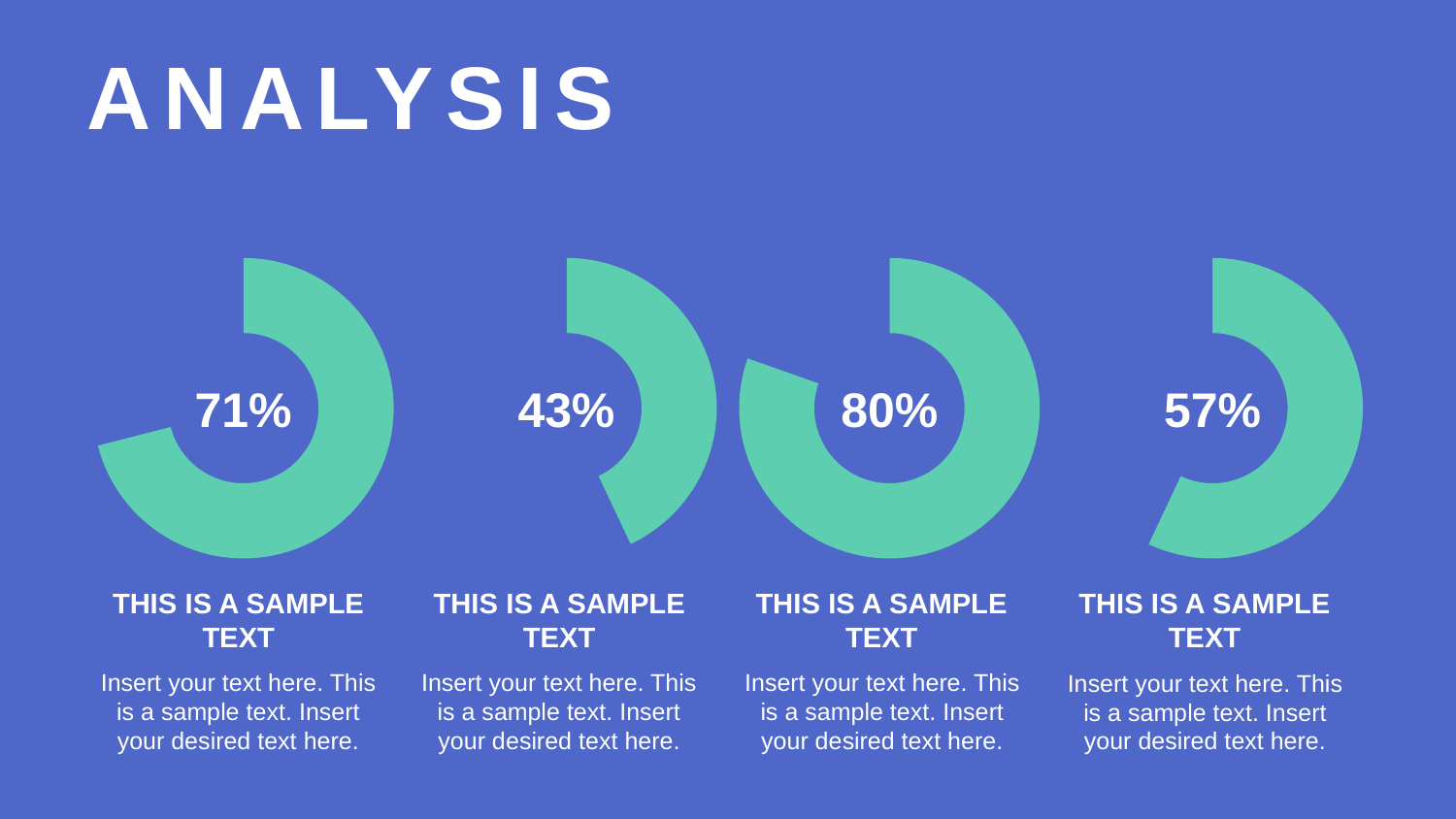

ANALYSIS

### Chart

| Category | Sales |
|---|---|
| 1st Qtr | 71.0 |
| 2nd Qtr | 29.0 |

### Chart

| Category | Sales |
|---|---|
| 1st Qtr | 43.0 |
| 2nd Qtr | 57.0 |

### Chart

| Category | Sales |
|---|---|
| 1st Qtr | 82.0 |
| 2nd Qtr | 20.0 |

### Chart

| Category | Sales |
|---|---|
| 1st Qtr | 57.0 |
| 2nd Qtr | 43.0 |
71%
43%
80%
57%
THIS IS A SAMPLE TEXT
THIS IS A SAMPLE TEXT
THIS IS A SAMPLE TEXT

THIS IS A SAMPLE TEXT

Insert your text here. This is a sample text. Insert your desired text here.
Insert your text here. This is a sample text. Insert your desired text here.
Insert your text here. This is a sample text. Insert your desired text here.
Insert your text here. This is a sample text. Insert your desired text here.